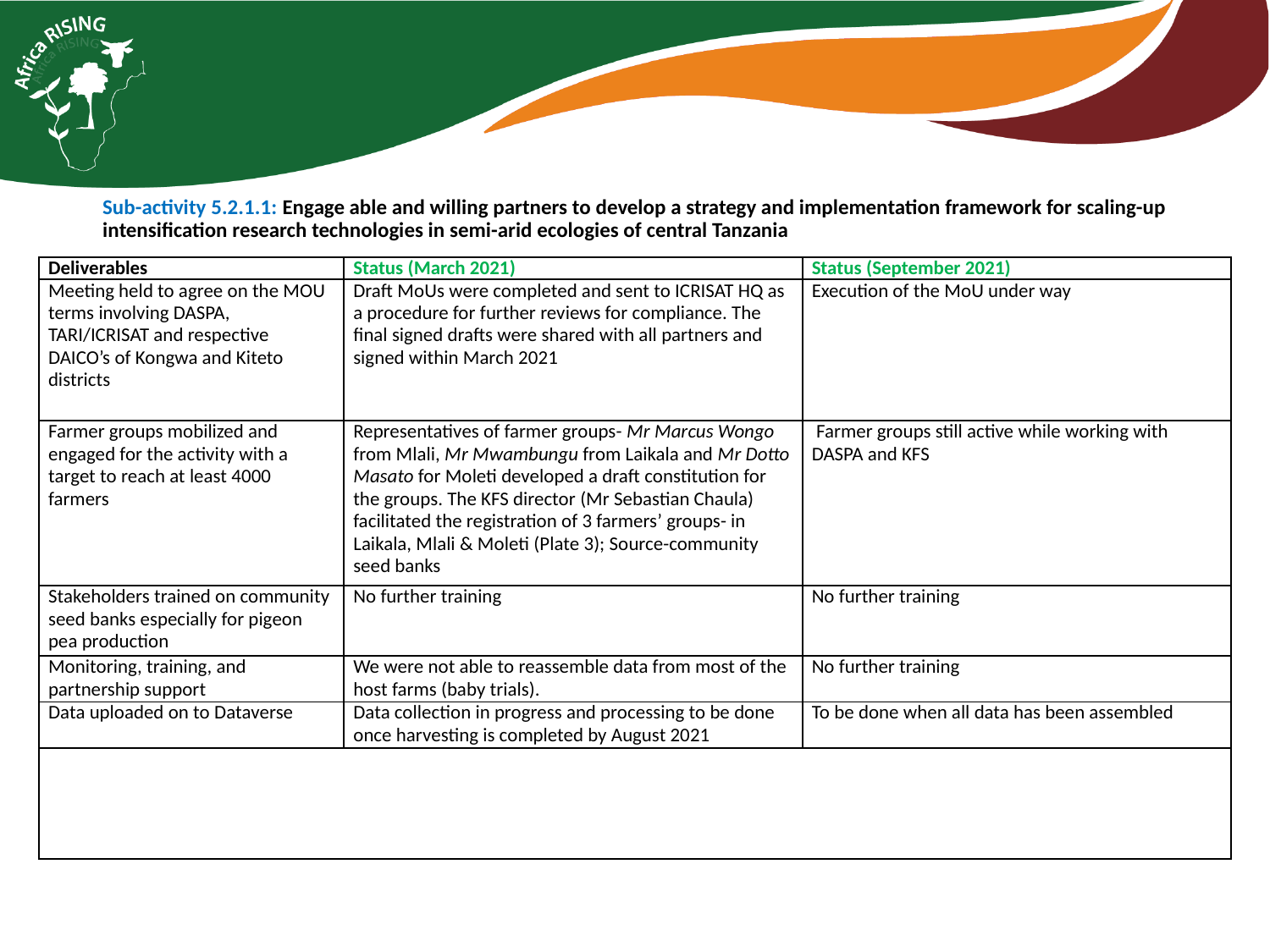

Sub-activity 5.2.1.1: Engage able and willing partners to develop a strategy and implementation framework for scaling-up intensification research technologies in semi-arid ecologies of central Tanzania

| Deliverables | Status (March 2021) | Status (September 2021) |
| --- | --- | --- |
| Meeting held to agree on the MOU terms involving DASPA, TARI/ICRISAT and respective DAICO’s of Kongwa and Kiteto districts | Draft MoUs were completed and sent to ICRISAT HQ as a procedure for further reviews for compliance. The final signed drafts were shared with all partners and signed within March 2021 | Execution of the MoU under way |
| Farmer groups mobilized and engaged for the activity with a target to reach at least 4000 farmers | Representatives of farmer groups- Mr Marcus Wongo from Mlali, Mr Mwambungu from Laikala and Mr Dotto Masato for Moleti developed a draft constitution for the groups. The KFS director (Mr Sebastian Chaula) facilitated the registration of 3 farmers’ groups- in Laikala, Mlali & Moleti (Plate 3); Source-community seed banks | Farmer groups still active while working with DASPA and KFS |
| Stakeholders trained on community seed banks especially for pigeon pea production | No further training | No further training |
| Monitoring, training, and partnership support | We were not able to reassemble data from most of the host farms (baby trials). | No further training |
| Data uploaded on to Dataverse | Data collection in progress and processing to be done once harvesting is completed by August 2021 | To be done when all data has been assembled |
|  |  |  |